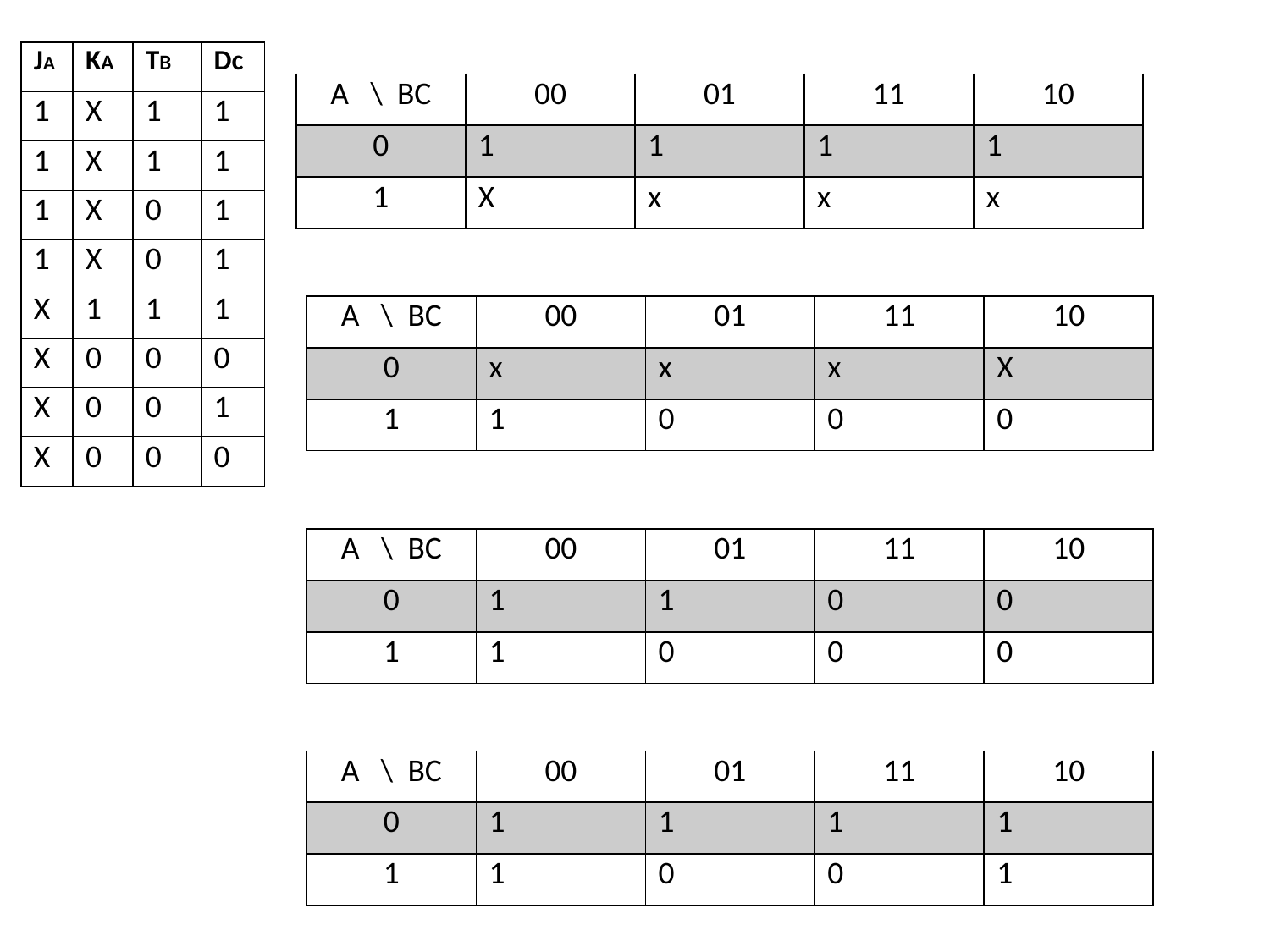

| JA | KA | TB | Dc |
| --- | --- | --- | --- |
| 1 | X | 1 | 1 |
| 1 | X | 1 | 1 |
| 1 | X | 0 | 1 |
| 1 | X | 0 | 1 |
| X | 1 | 1 | 1 |
| X | 0 | 0 | 0 |
| X | 0 | 0 | 1 |
| X | 0 | 0 | 0 |
| A \ BC | 00 | 01 | 11 | 10 |
| --- | --- | --- | --- | --- |
| 0 | 1 | 1 | 1 | 1 |
| 1 | X | x | x | x |
| A \ BC | 00 | 01 | 11 | 10 |
| --- | --- | --- | --- | --- |
| 0 | x | x | x | X |
| 1 | 1 | 0 | 0 | 0 |
| A \ BC | 00 | 01 | 11 | 10 |
| --- | --- | --- | --- | --- |
| 0 | 1 | 1 | 0 | 0 |
| 1 | 1 | 0 | 0 | 0 |
| A \ BC | 00 | 01 | 11 | 10 |
| --- | --- | --- | --- | --- |
| 0 | 1 | 1 | 1 | 1 |
| 1 | 1 | 0 | 0 | 1 |